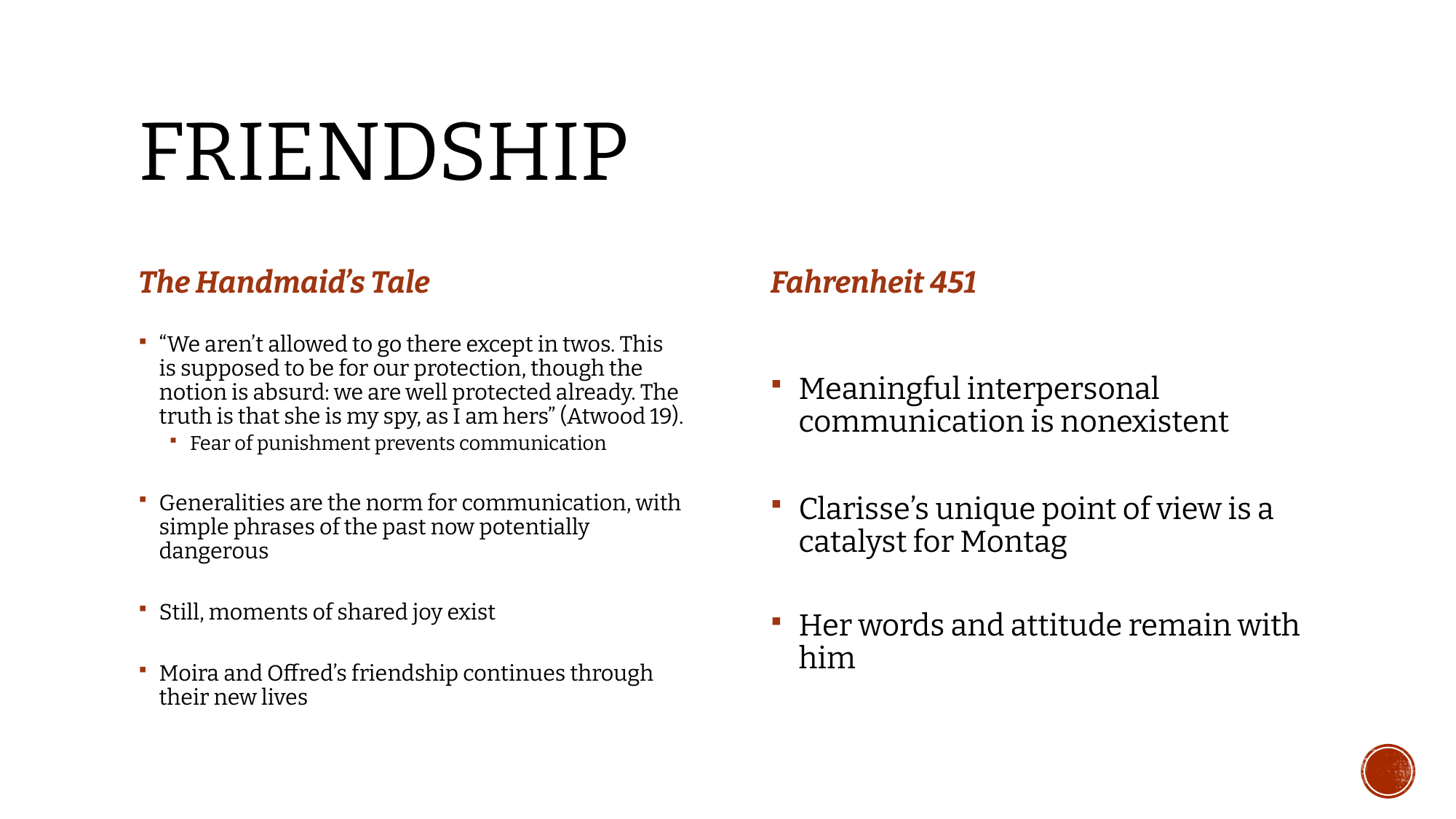

# Friendship
The Handmaid’s Tale
Fahrenheit 451
“We aren’t allowed to go there except in twos. This is supposed to be for our protection, though the notion is absurd: we are well protected already. The truth is that she is my spy, as I am hers” (Atwood 19).
Fear of punishment prevents communication
Generalities are the norm for communication, with simple phrases of the past now potentially dangerous
Still, moments of shared joy exist
Moira and Offred’s friendship continues through their new lives
Meaningful interpersonal communication is nonexistent
Clarisse’s unique point of view is a catalyst for Montag
Her words and attitude remain with him